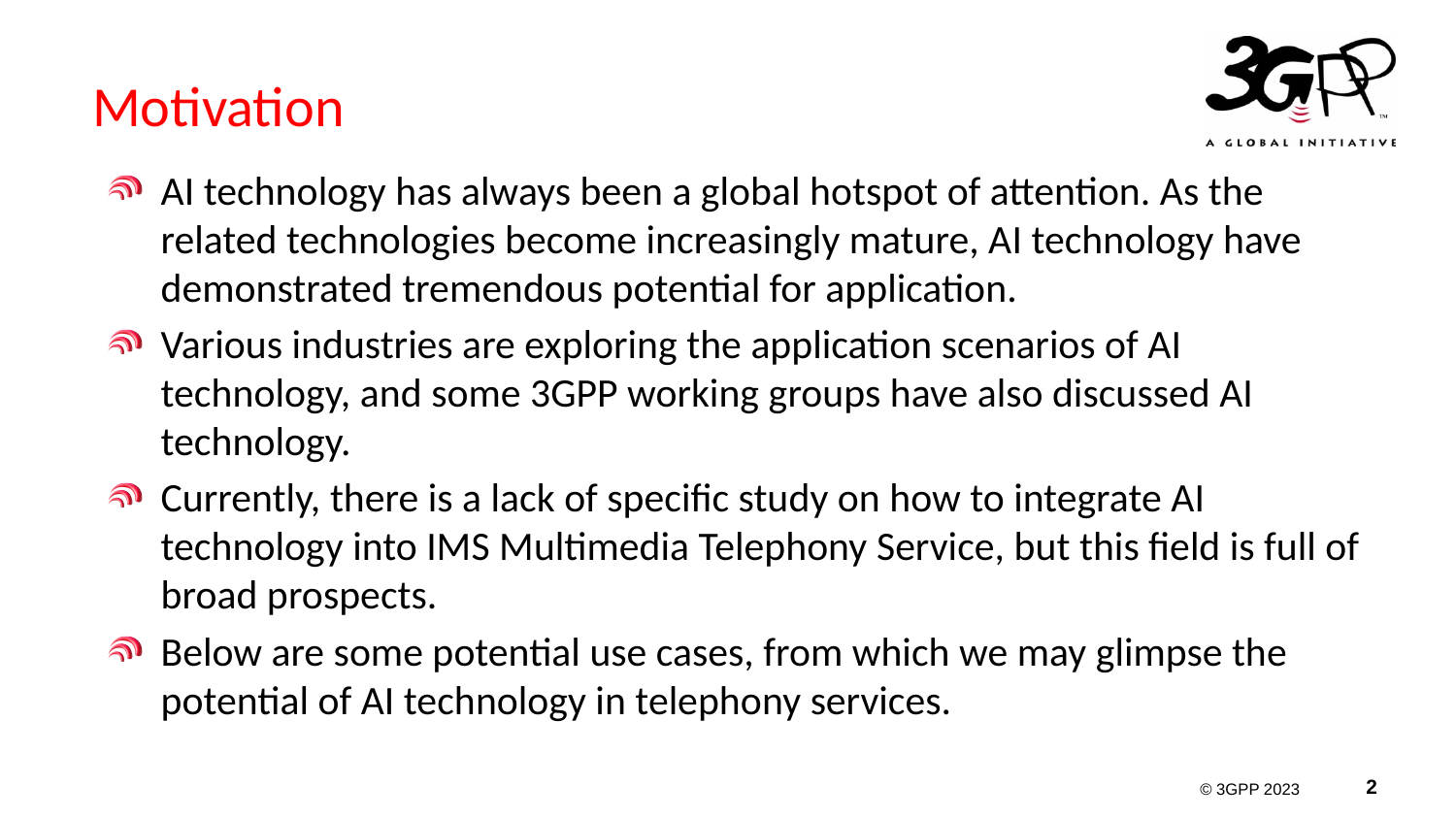

# Motivation
AI technology has always been a global hotspot of attention. As the related technologies become increasingly mature, AI technology have demonstrated tremendous potential for application.
Various industries are exploring the application scenarios of AI technology, and some 3GPP working groups have also discussed AI technology.
Currently, there is a lack of specific study on how to integrate AI technology into IMS Multimedia Telephony Service, but this field is full of broad prospects.
Below are some potential use cases, from which we may glimpse the potential of AI technology in telephony services.